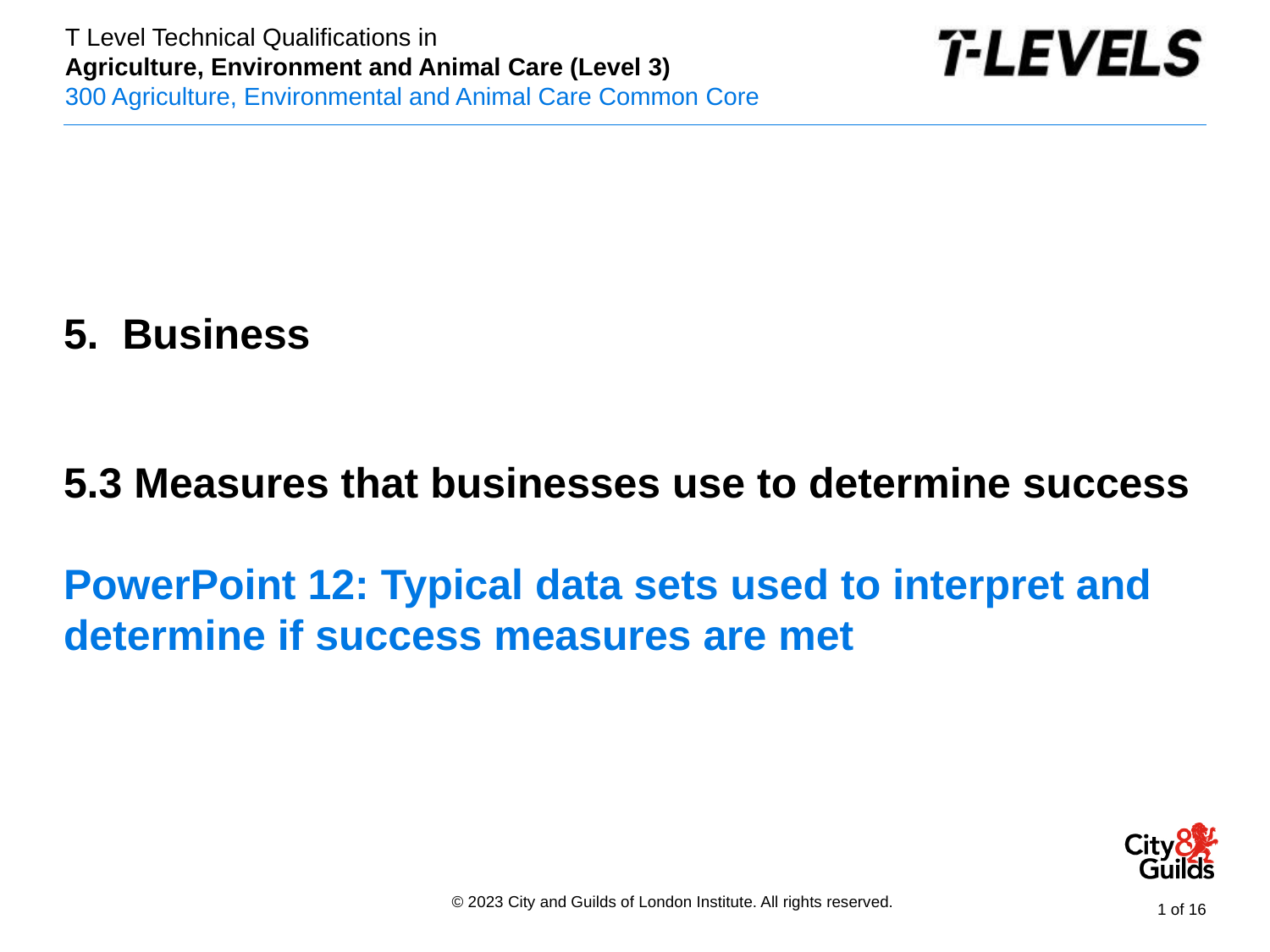

PowerPoint presentation
5.  Business
# 5.3 Measures that businesses use to determine success PowerPoint 12: Typical data sets used to interpret and determine if success measures are met